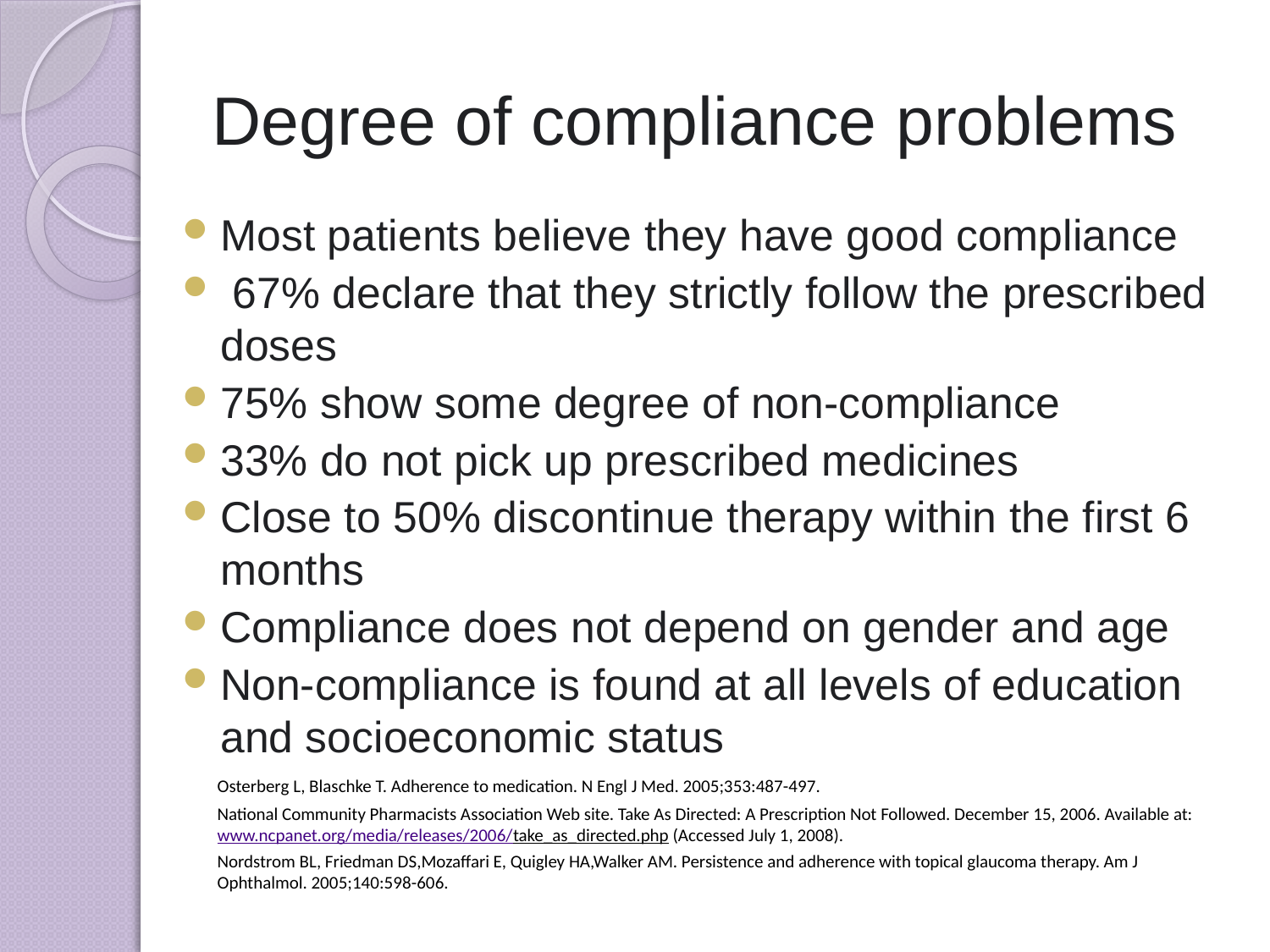

# Degree of compliance problems
Most patients believe they have good compliance
 67% declare that they strictly follow the prescribed doses
75% show some degree of non-compliance
33% do not pick up prescribed medicines
Close to 50% discontinue therapy within the first 6 months
Compliance does not depend on gender and age
Non-compliance is found at all levels of education and socioeconomic status
	Osterberg L, Blaschke T. Adherence to medication. N Engl J Med. 2005;353:487-497.
	National Community Pharmacists Association Web site. Take As Directed: A Prescription Not Followed. December 15, 2006. Available at:www.ncpanet.org/media/releases/2006/take_as_directed.php (Accessed July 1, 2008).
	Nordstrom BL, Friedman DS,Mozaffari E, Quigley HA,Walker AM. Persistence and adherence with topical glaucoma therapy. Am J Ophthalmol. 2005;140:598-606.